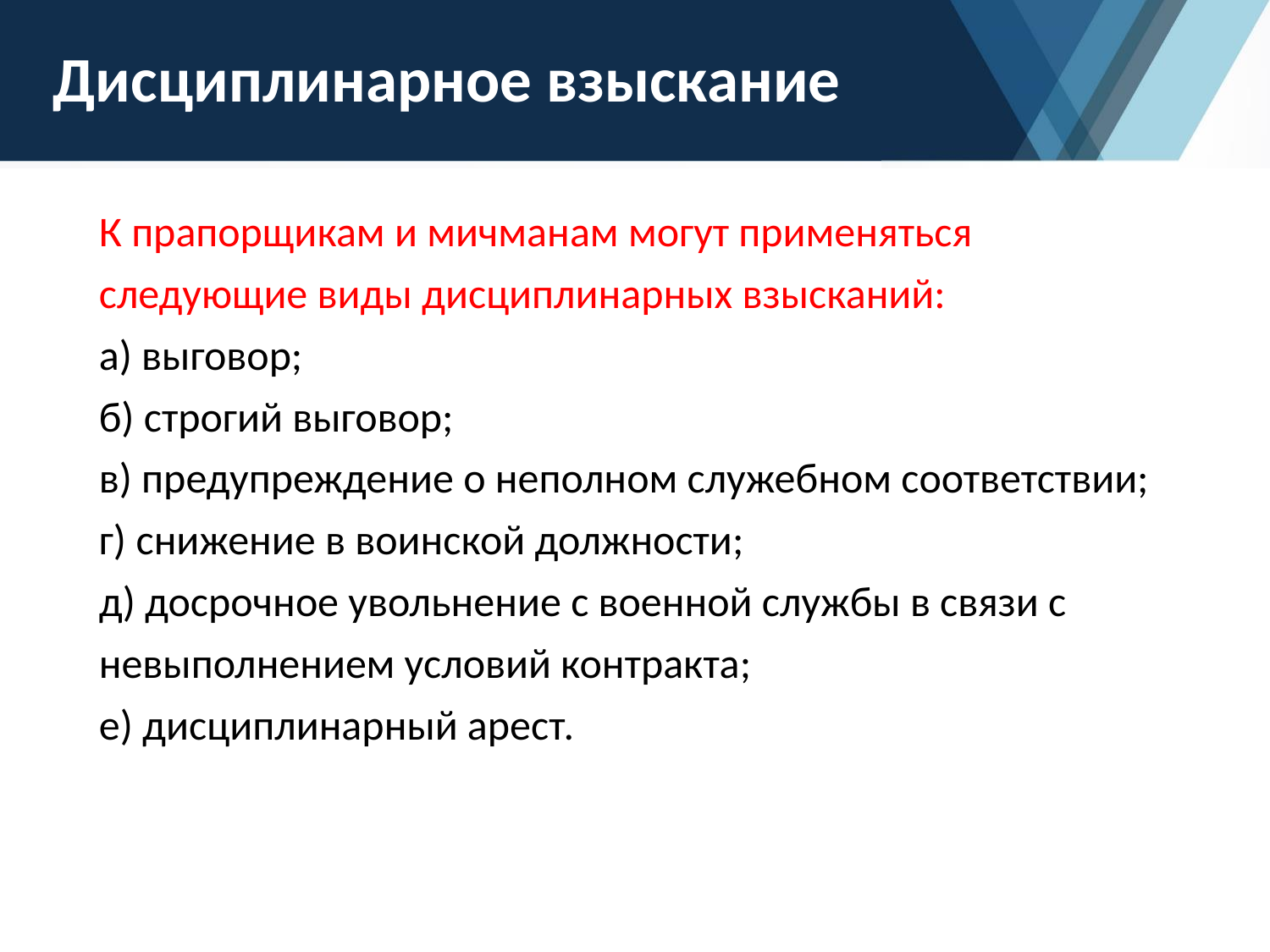

# Дисциплинарное взыскание
К прапорщикам и мичманам могут применяться следующие виды дисциплинарных взысканий:
а) выговор;
б) строгий выговор;
в) предупреждение о неполном служебном соответствии;
г) снижение в воинской должности;
д) досрочное увольнение с военной службы в связи с невыполнением условий контракта;
е) дисциплинарный арест.